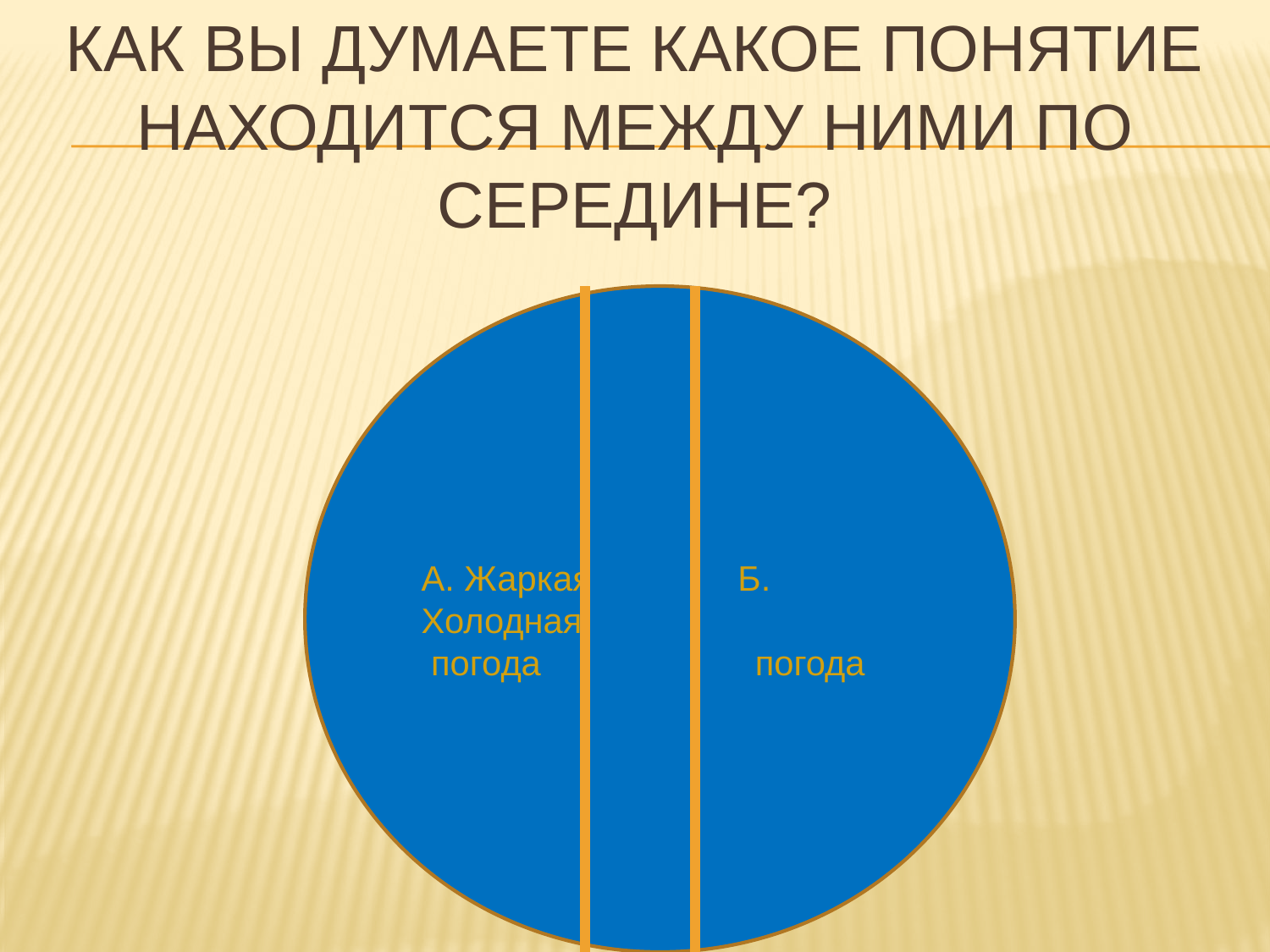

# Как вы думаете какое понятие находится между ними по середине?
А. Жаркая               Б. Холодная
 погода                      погода